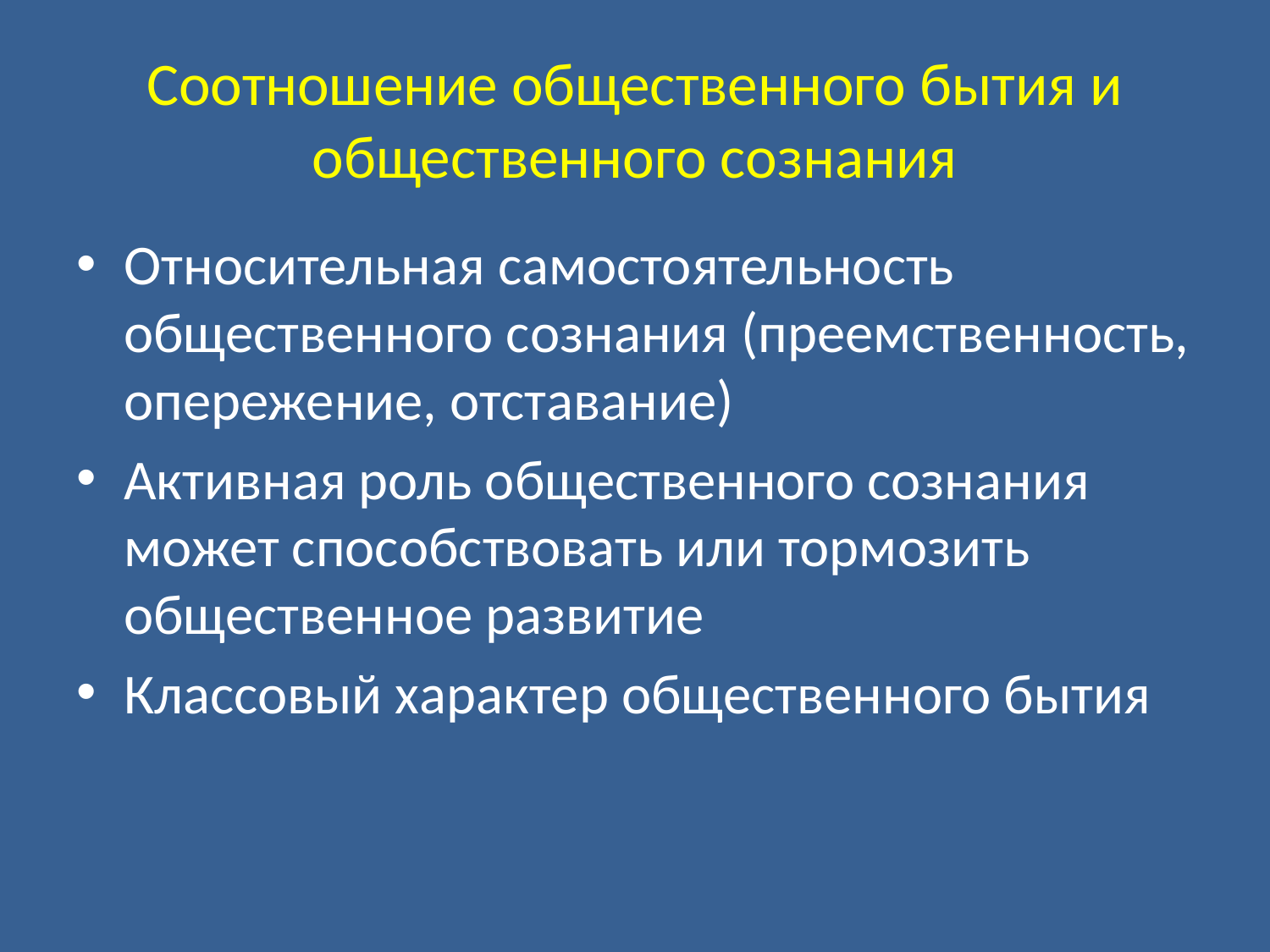

# Соотношение общественного бытия и общественного сознания
Относительная самостоятельность общественного сознания (преемственность, опережение, отставание)
Активная роль общественного сознания может способствовать или тормозить общественное развитие
Классовый характер общественного бытия